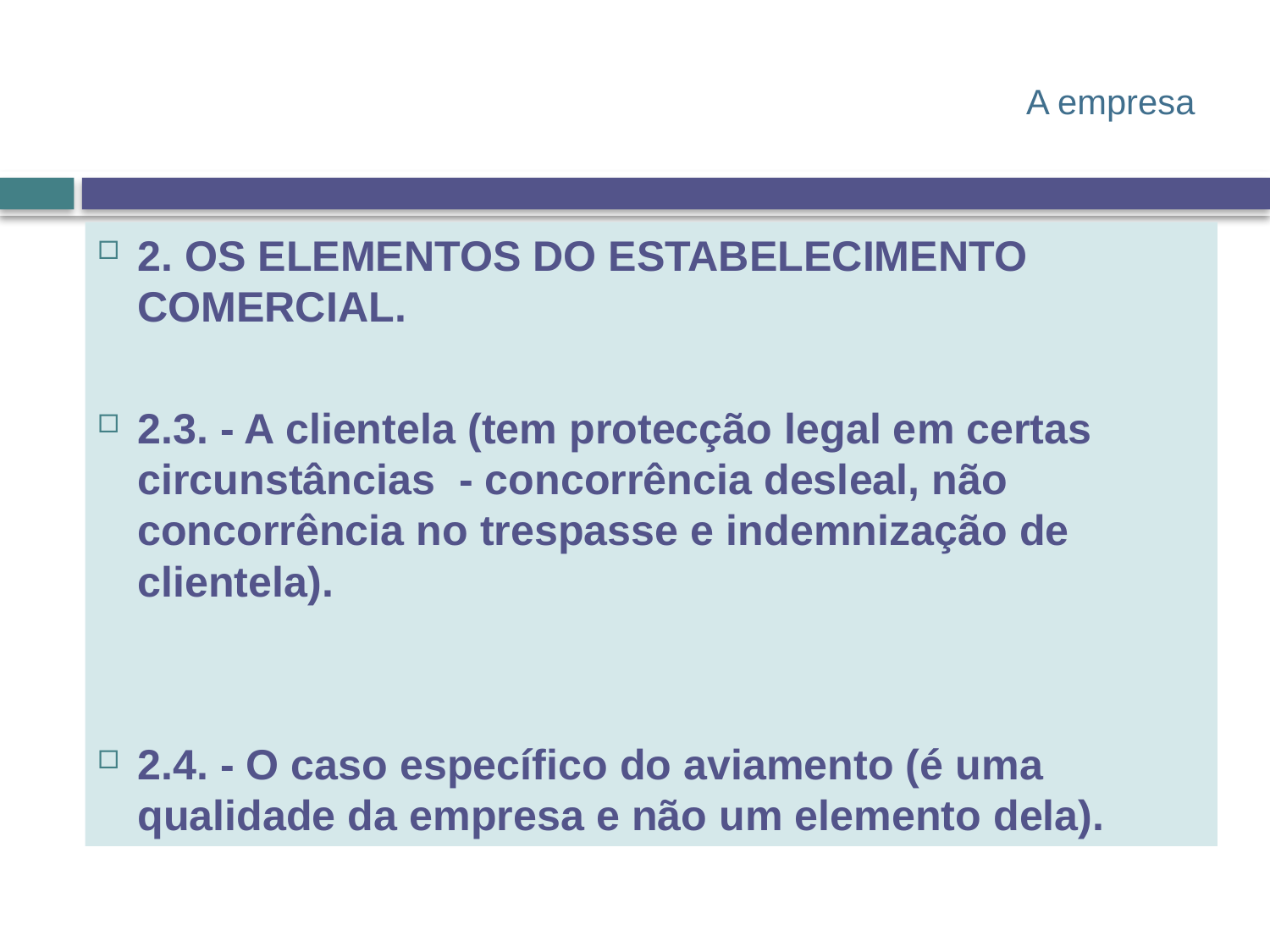

# A empresa
2. OS ELEMENTOS DO ESTABELECIMENTO COMERCIAL.

2.3. - A clientela (tem protecção legal em certas circunstâncias  - concorrência desleal, não concorrência no trespasse e indemnização de clientela).

2.4. - O caso específico do aviamento (é uma qualidade da empresa e não um elemento dela).